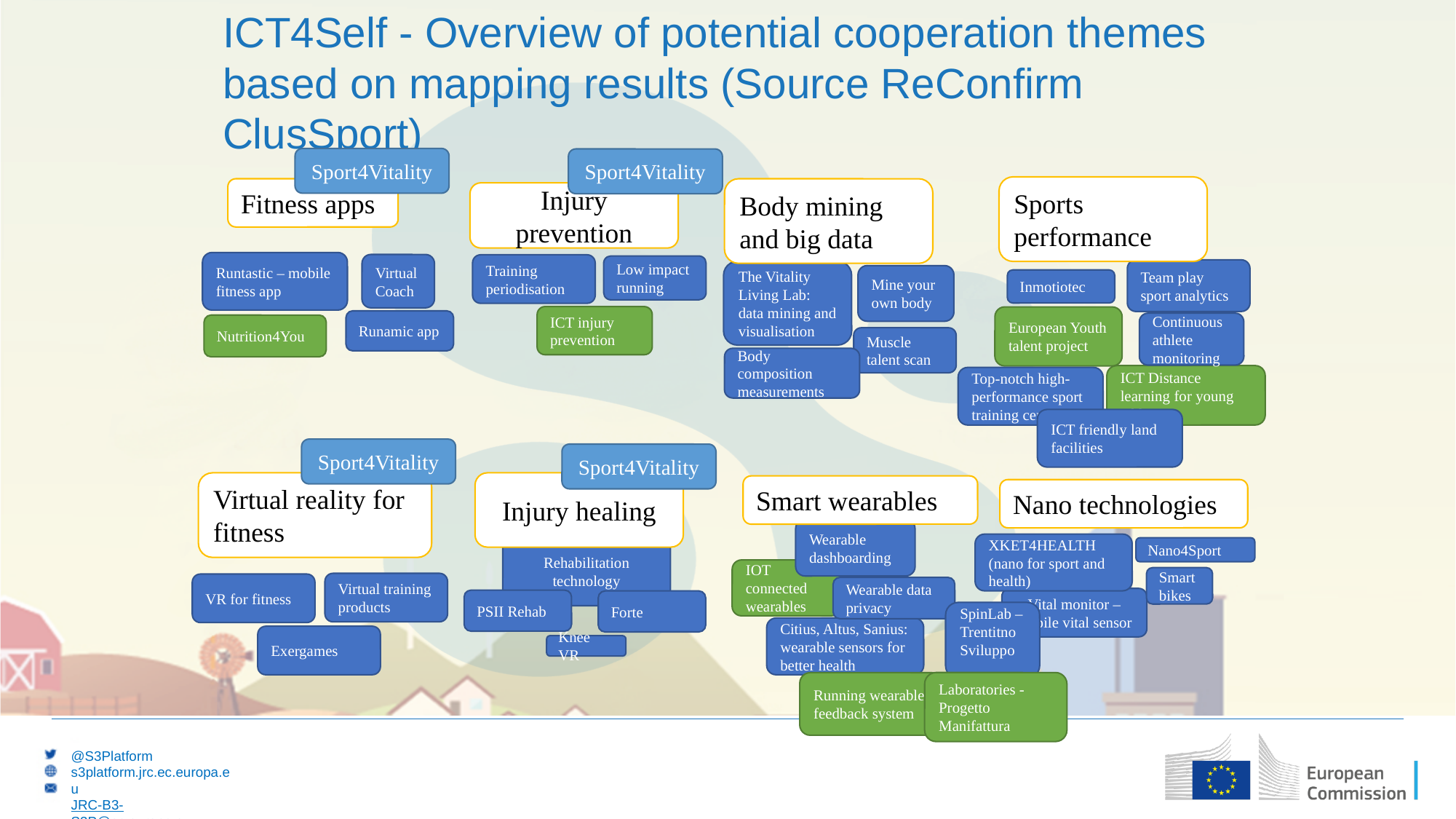

ICT4Self - Overview of potential cooperation themes based on mapping results (Source ReConfirm ClusSport)

Sport4Vitality
Sport4Vitality
Sports performance
Team play sport analytics
Inmotiotec
European Youth talent project
Continuous athlete monitoring
ICT Distance learning for young athletes
Fitness apps
Runtastic – mobile fitness app
Virtual Coach
Runamic app
Nutrition4You
Body mining and big data
The Vitality Living Lab: data mining and visualisation
Mine your own body
Muscle talent scan
Body composition measurements
Injury prevention
Training periodisation
Low impact running
ICT injury prevention
Top-notch high-performance sport training centre
ICT friendly land facilities
Sport4Vitality
Sport4Vitality
Virtual reality for fitness
Virtual training products
VR for fitness
Exergames
Injury healing
Rehabilitation technology
PSII Rehab
Forte
Knee VR
Smart wearables
Wearable dashboarding
IOT connected wearables
Wearable data privacy
Citius, Altus, Sanius: wearable sensors for better health
Nano technologies
XKET4HEALTH (nano for sport and health)
Nano4Sport
Smart bikes
Vital monitor – mobile vital sensor
Running wearable feedback system
SpinLab – Trentitno Sviluppo

Laboratories - Progetto Manifattura